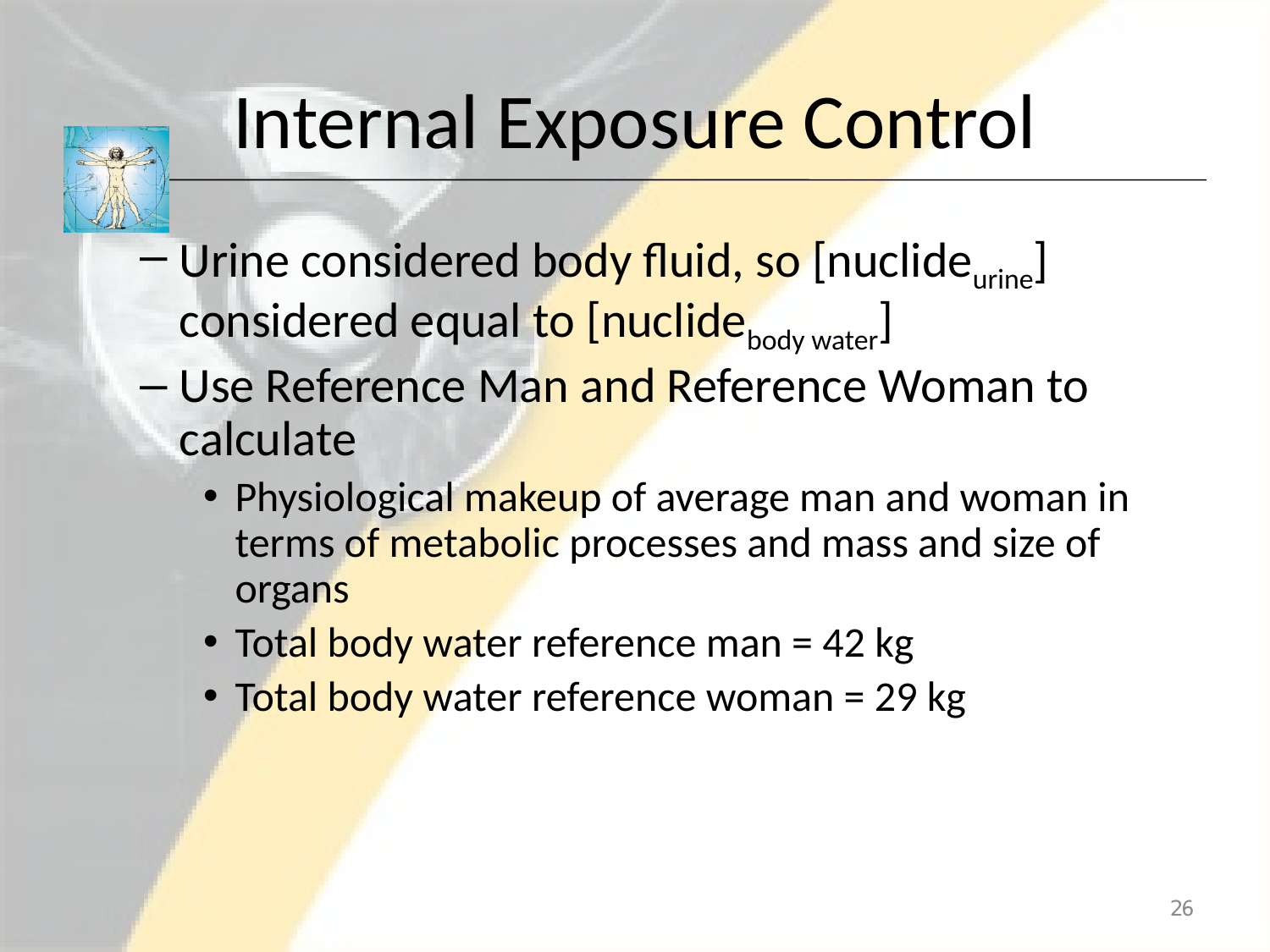

# Internal Exposure Control
Urine considered body fluid, so [nuclideurine] considered equal to [nuclidebody water]
Use Reference Man and Reference Woman to calculate
Physiological makeup of average man and woman in terms of metabolic processes and mass and size of organs
Total body water reference man = 42 kg
Total body water reference woman = 29 kg
26